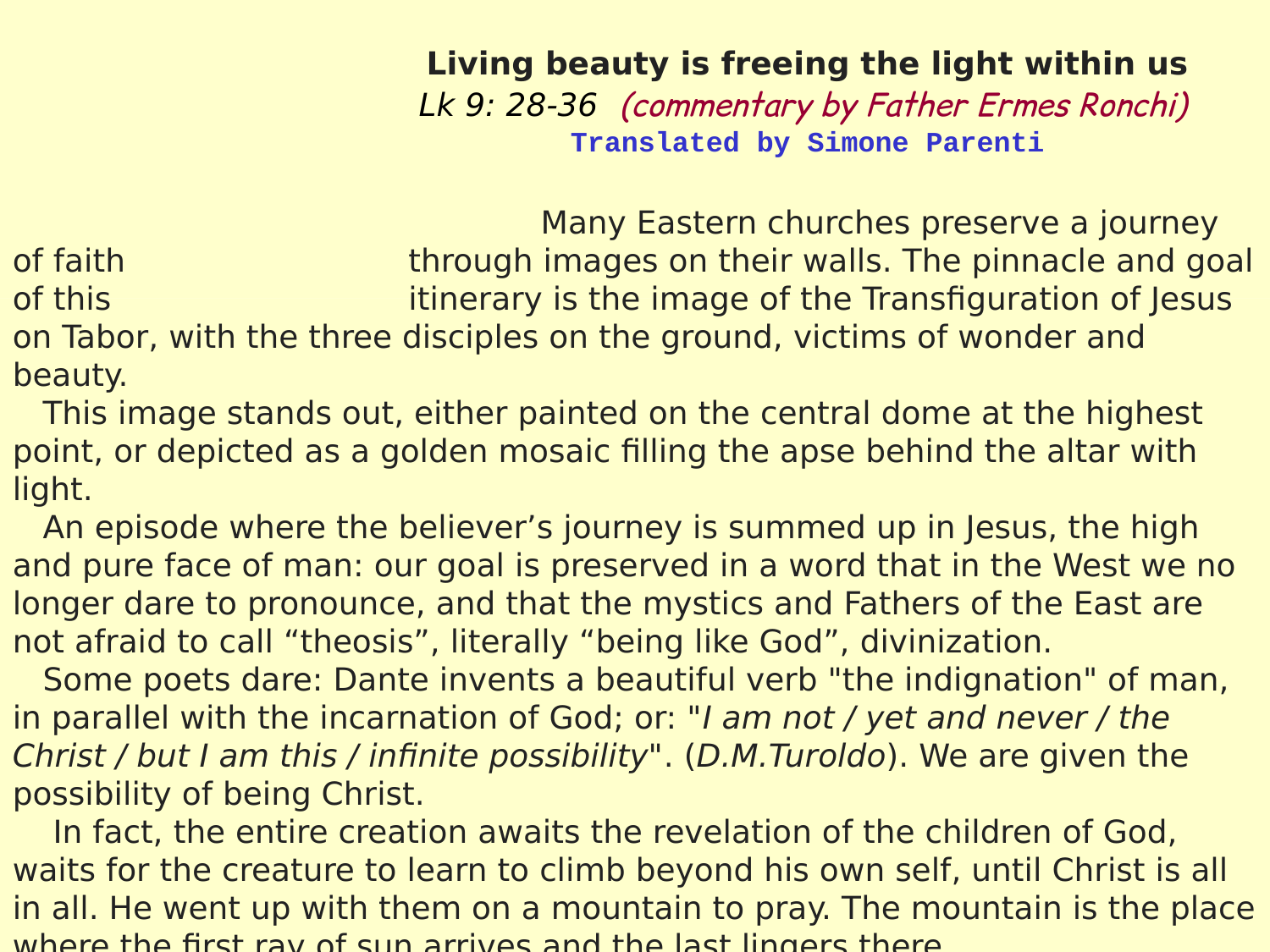

Living beauty is freeing the light within us
Lk 9: 28-36  (commentary by Father Ermes Ronchi)
Translated by Simone Parenti
	                   		  Many Eastern churches preserve a journey of faith 		              through images on their walls. The pinnacle and goal of this 		              itinerary is the image of the Transfiguration of Jesus on Tabor, with the three disciples on the ground, victims of wonder and beauty.
   This image stands out, either painted on the central dome at the highest point, or depicted as a golden mosaic filling the apse behind the altar with light.
   An episode where the believer’s journey is summed up in Jesus, the high and pure face of man: our goal is preserved in a word that in the West we no longer dare to pronounce, and that the mystics and Fathers of the East are not afraid to call “theosis”, literally “being like God”, divinization.
   Some poets dare: Dante invents a beautiful verb "the indignation" of man, in parallel with the incarnation of God; or: "I am not / yet and never / the Christ / but I am this / infinite possibility". (D.M.Turoldo). We are given the possibility of being Christ.
    In fact, the entire creation awaits the revelation of the children of God, waits for the creature to learn to climb beyond his own self, until Christ is all in all. He went up with them on a mountain to pray. The mountain is the place where the first ray of sun arrives and the last lingers there.